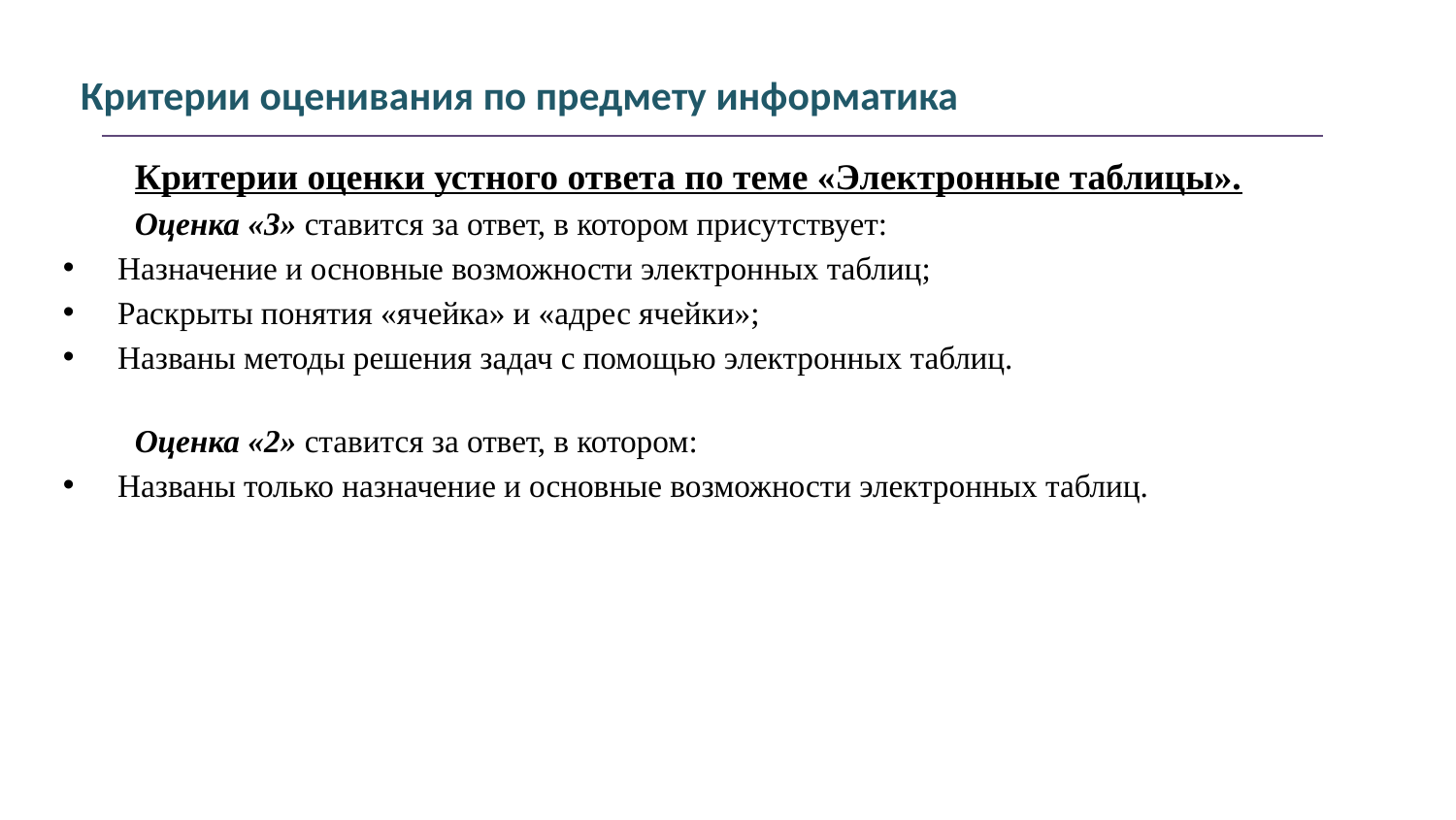

# Критерии оценивания по предмету информатика

Критерии оценки устного ответа по теме «Электронные таблицы».
Оценка «3» ставится за ответ, в котором присутствует:
Назначение и основные возможности электронных таблиц;
Раскрыты понятия «ячейка» и «адрес ячейки»;
Названы методы решения задач с помощью электронных таблиц.

Оценка «2» ставится за ответ, в котором:
Названы только назначение и основные возможности электронных таблиц.